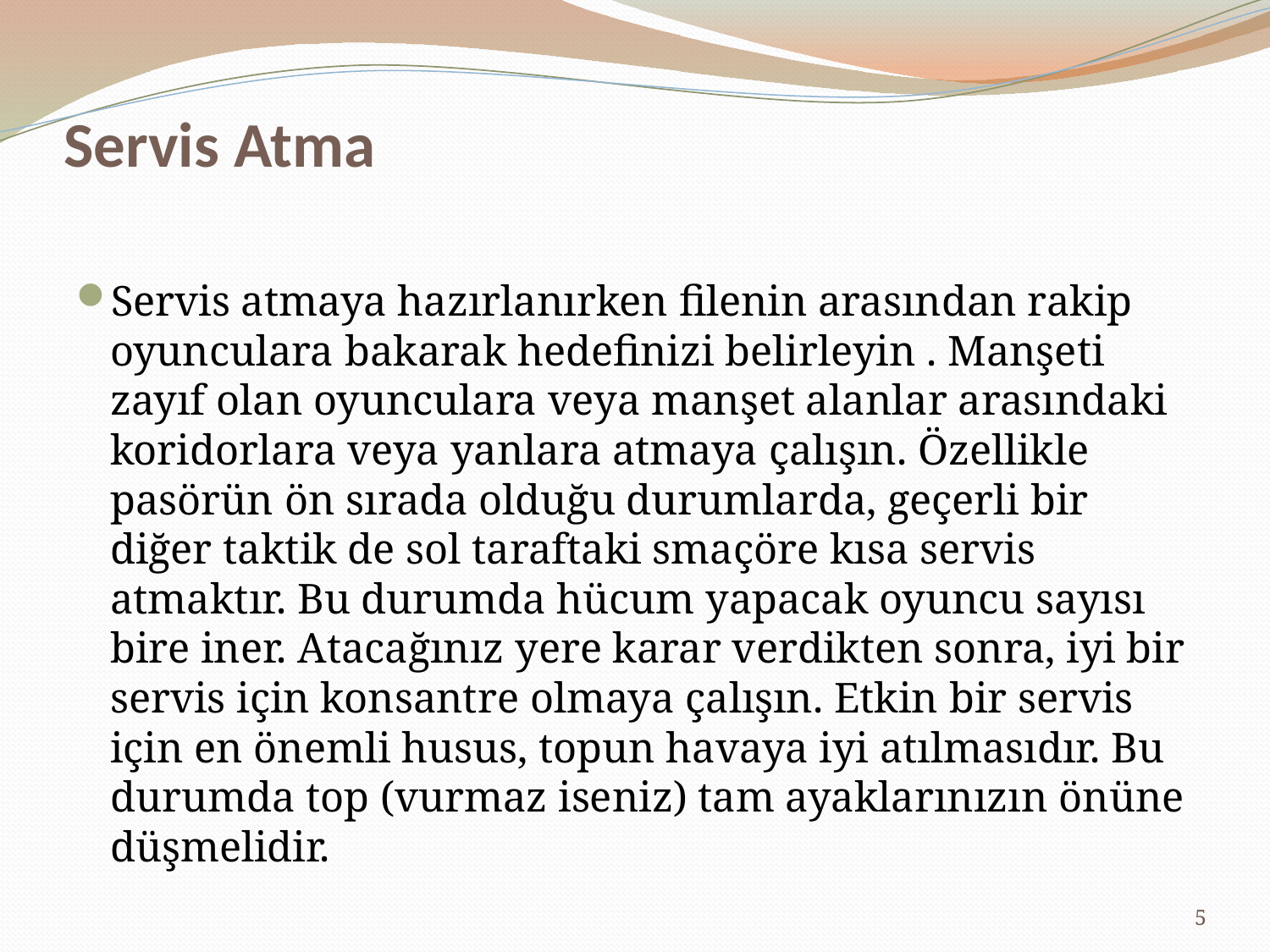

# Servis Atma
Servis atmaya hazırlanırken filenin arasından rakip oyunculara bakarak hedefinizi belirleyin . Manşeti zayıf olan oyunculara veya manşet alanlar arasındaki koridorlara veya yanlara atmaya çalışın. Özellikle pasörün ön sırada olduğu durumlarda, geçerli bir diğer taktik de sol taraftaki smaçöre kısa servis atmaktır. Bu durumda hücum yapacak oyuncu sayısı bire iner. Atacağınız yere karar verdikten sonra, iyi bir servis için konsantre olmaya çalışın. Etkin bir servis için en önemli husus, topun havaya iyi atılmasıdır. Bu durumda top (vurmaz iseniz) tam ayaklarınızın önüne düşmelidir.
5